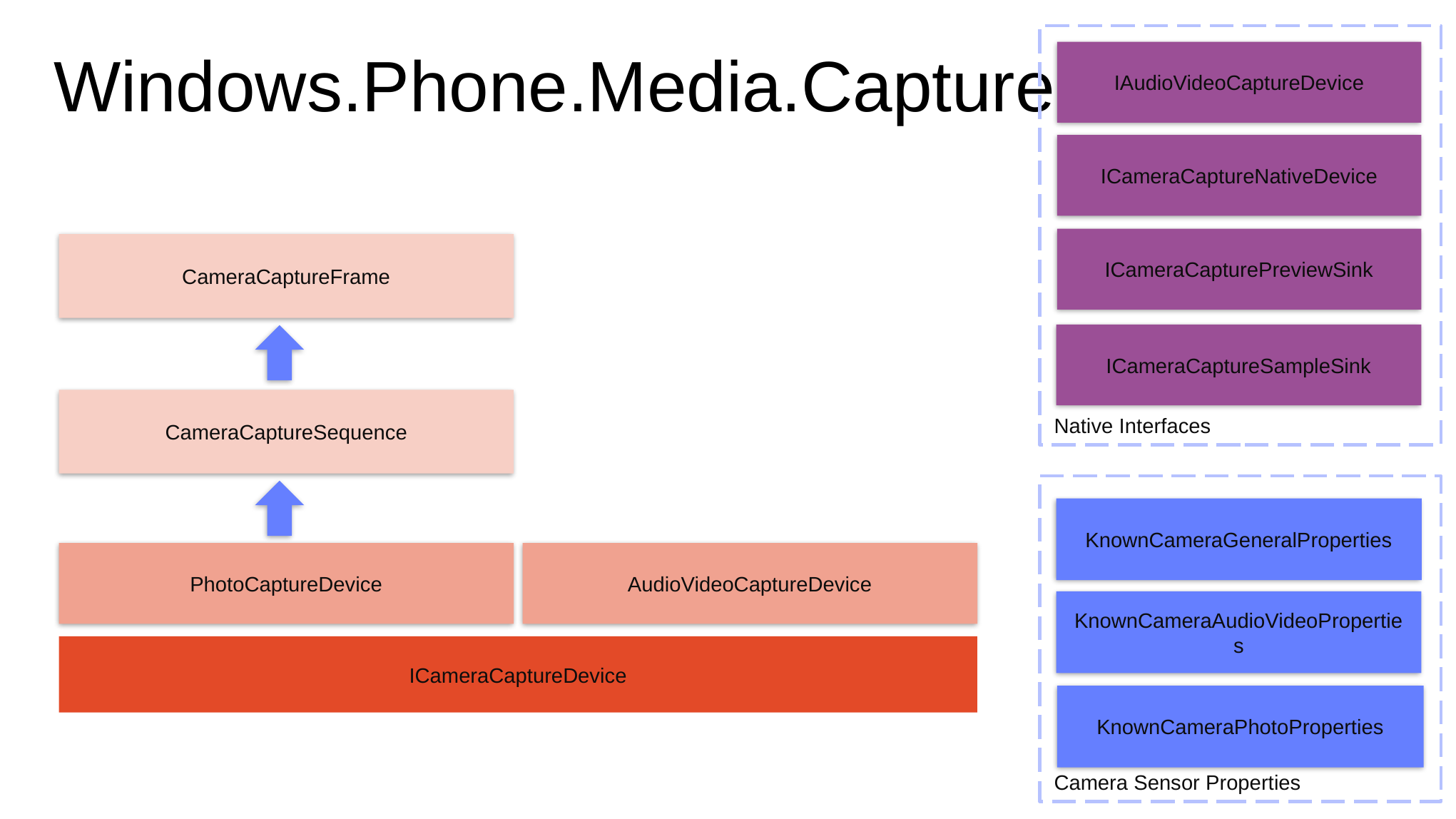

Native Interfaces
# Windows.Phone.Media.Capture
IAudioVideoCaptureDevice
ICameraCaptureNativeDevice
ICameraCapturePreviewSink
CameraCaptureFrame
ICameraCaptureSampleSink

CameraCaptureSequence
Camera Sensor Properties

KnownCameraGeneralProperties
PhotoCaptureDevice
AudioVideoCaptureDevice
KnownCameraAudioVideoProperties
ICameraCaptureDevice
KnownCameraPhotoProperties